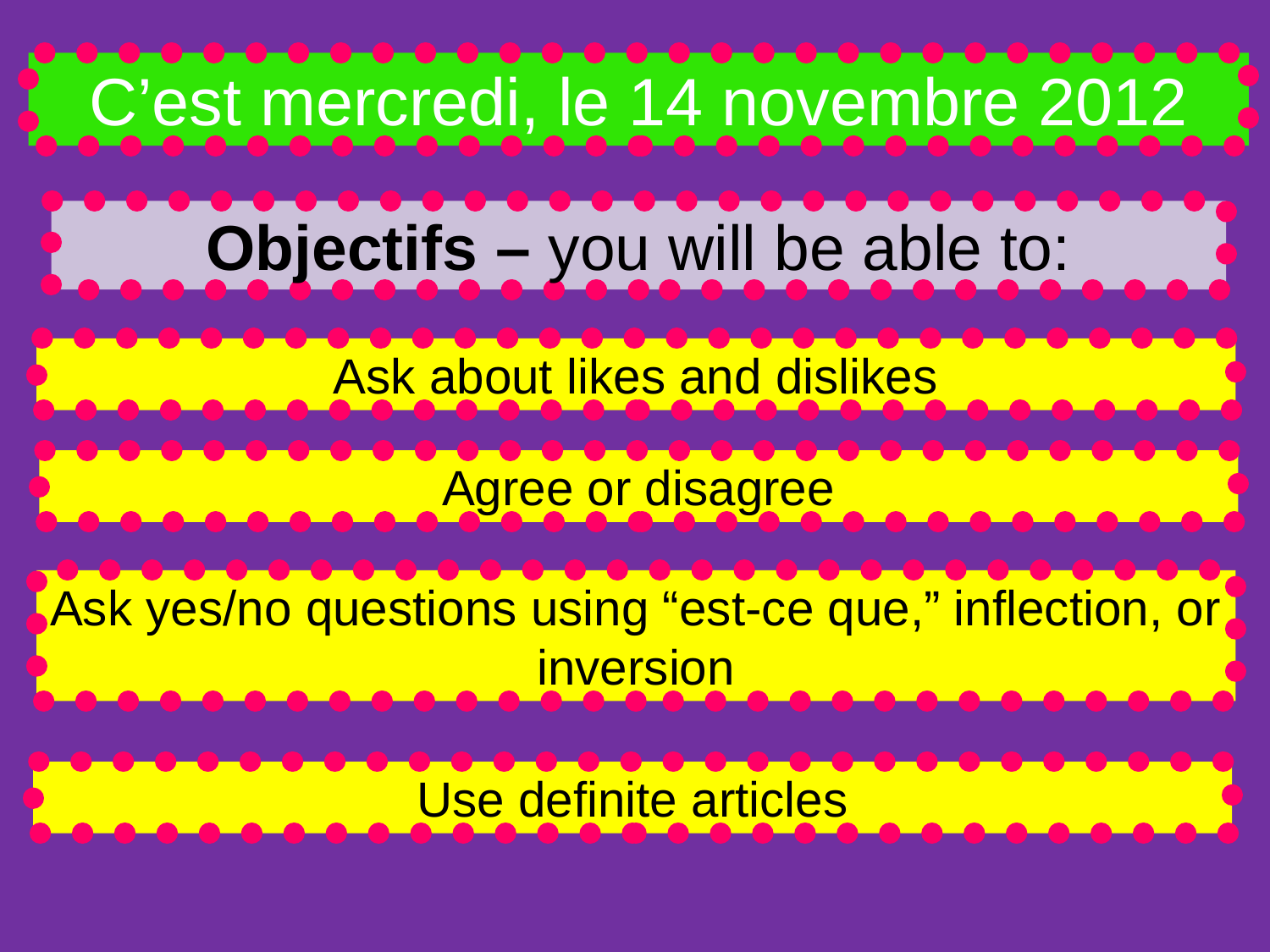

C’est mercredi, le 14 novembre 2012
Objectifs – you will be able to:
Ask about likes and dislikes
Agree or disagree
Ask yes/no questions using “est-ce que,” inflection, or inversion
Use definite articles